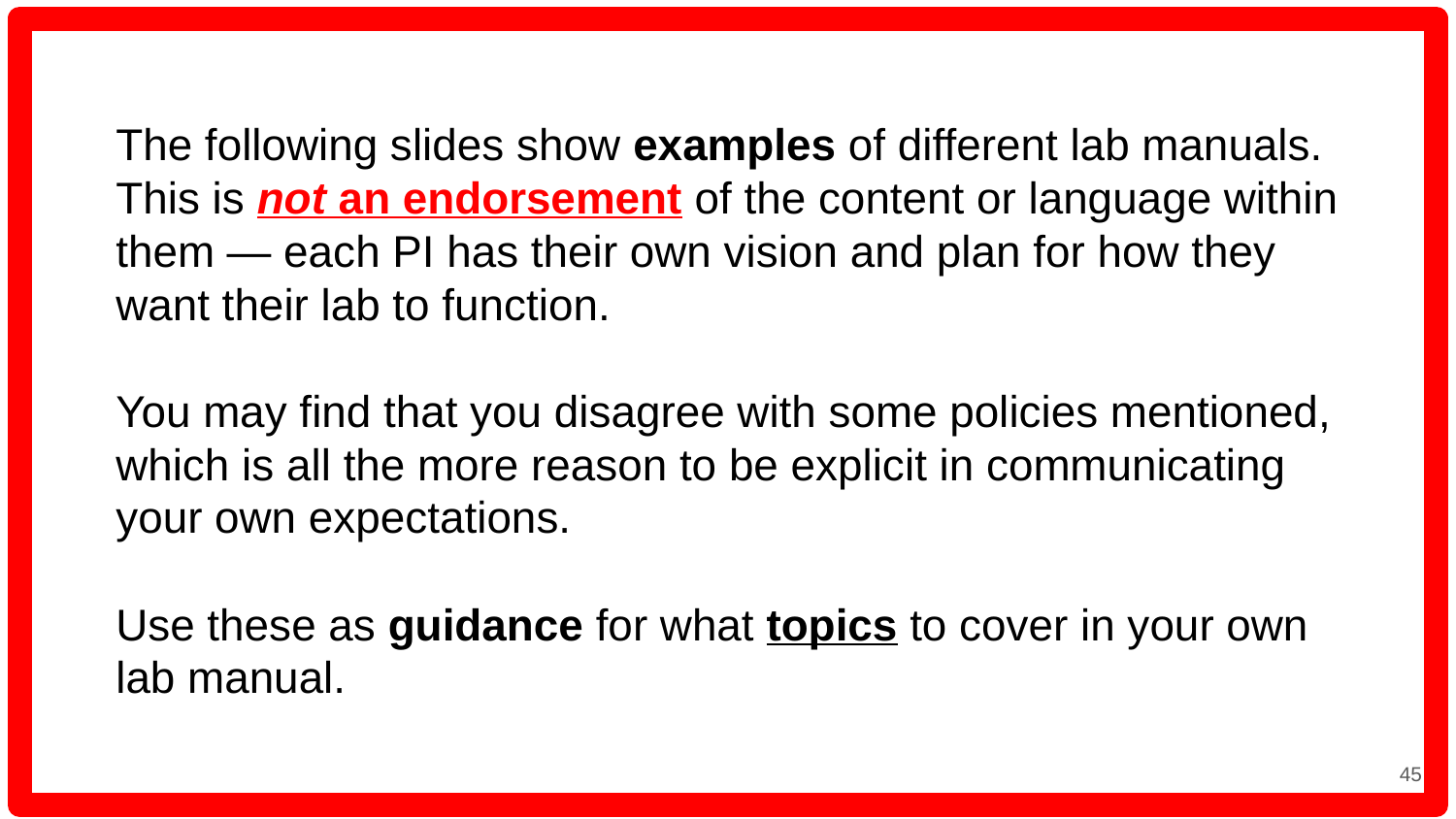

The following slides show examples of different lab manuals. This is not an endorsement of the content or language within them — each PI has their own vision and plan for how they want their lab to function.

You may find that you disagree with some policies mentioned, which is all the more reason to be explicit in communicating your own expectations.

Use these as guidance for what topics to cover in your own lab manual.
45